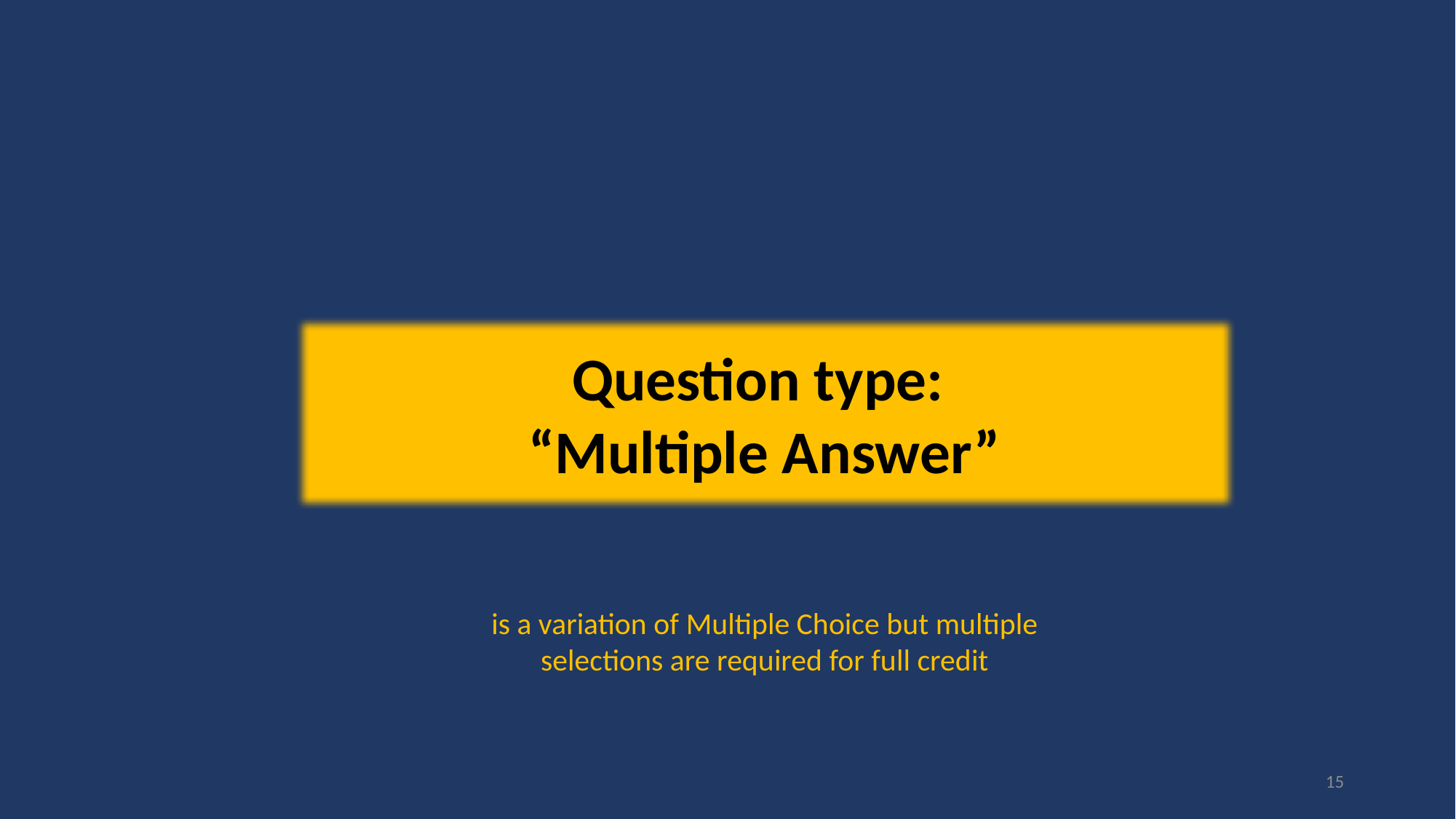

Question type:
“Multiple Answer”
is a variation of Multiple Choice but multiple selections are required for full credit
15